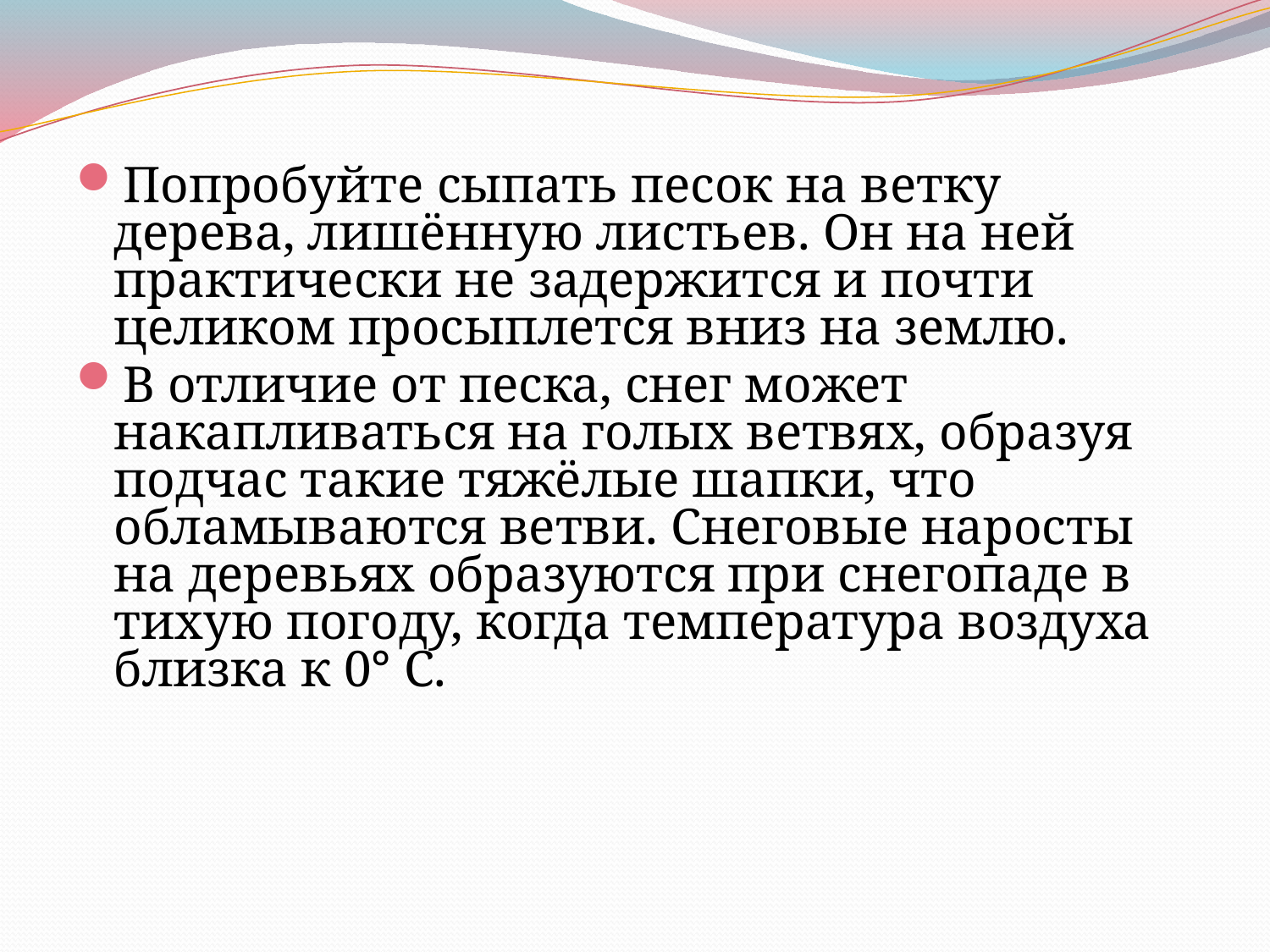

Попробуйте сыпать песок на ветку дерева, лишённую листьев. Он на ней практически не задержится и почти целиком просыплется вниз на землю.
В отличие от песка, снег может накапливаться на голых ветвях, образуя подчас такие тяжёлые шапки, что обламываются ветви. Снеговые наросты на деревьях образуются при снегопаде в тихую погоду, когда температура воздуха близка к 0° С.